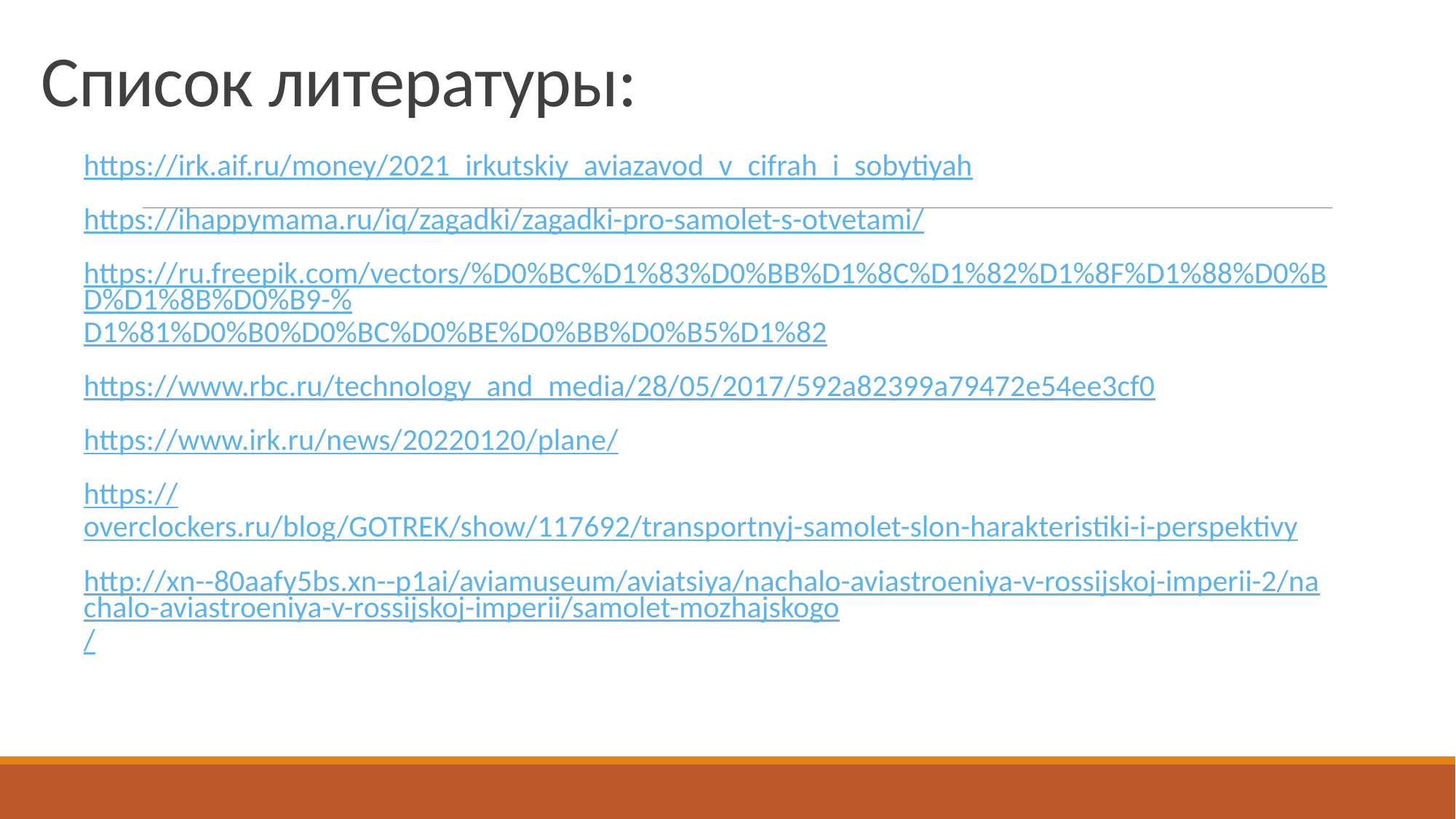

# Список литературы:
https://irk.aif.ru/money/2021_irkutskiy_aviazavod_v_cifrah_i_sobytiyah
https://ihappymama.ru/iq/zagadki/zagadki-pro-samolet-s-otvetami/
https://ru.freepik.com/vectors/%D0%BC%D1%83%D0%BB%D1%8C%D1%82%D1%8F%D1%88%D0%BD%D1%8B%D0%B9-%D1%81%D0%B0%D0%BC%D0%BE%D0%BB%D0%B5%D1%82
https://www.rbc.ru/technology_and_media/28/05/2017/592a82399a79472e54ee3cf0
https://www.irk.ru/news/20220120/plane/
https://overclockers.ru/blog/GOTREK/show/117692/transportnyj-samolet-slon-harakteristiki-i-perspektivy
http://xn--80aafy5bs.xn--p1ai/aviamuseum/aviatsiya/nachalo-aviastroeniya-v-rossijskoj-imperii-2/nachalo-aviastroeniya-v-rossijskoj-imperii/samolet-mozhajskogo/